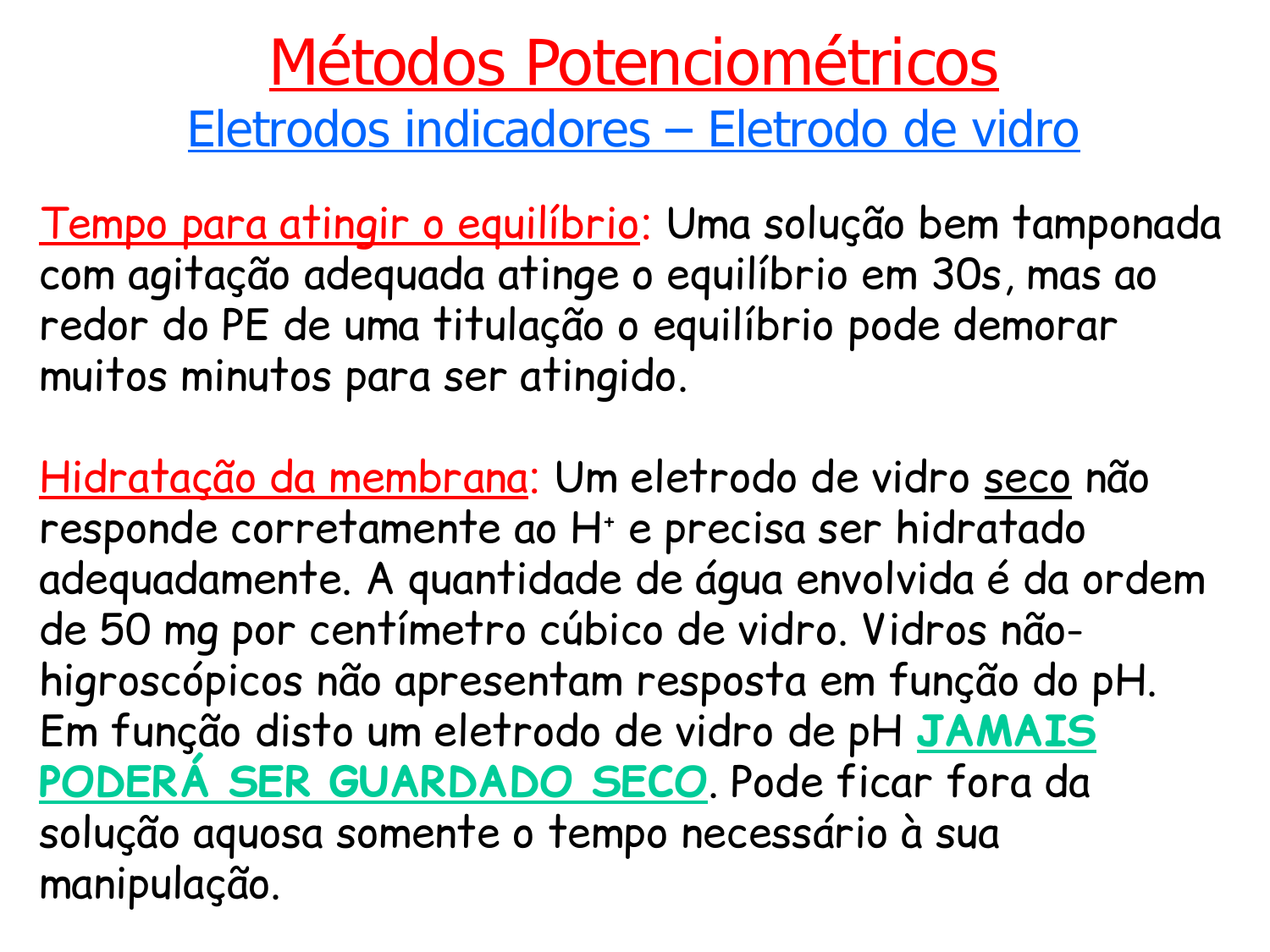

Métodos Potenciométricos
Eletrodos indicadores – Eletrodo de vidro
Tempo para atingir o equilíbrio: Uma solução bem tamponada com agitação adequada atinge o equilíbrio em 30s, mas ao redor do PE de uma titulação o equilíbrio pode demorar muitos minutos para ser atingido.

Hidratação da membrana: Um eletrodo de vidro seco não responde corretamente ao H+ e precisa ser hidratado adequadamente. A quantidade de água envolvida é da ordem de 50 mg por centímetro cúbico de vidro. Vidros não-higroscópicos não apresentam resposta em função do pH. Em função disto um eletrodo de vidro de pH JAMAIS PODERÁ SER GUARDADO SECO. Pode ficar fora da solução aquosa somente o tempo necessário à sua manipulação.